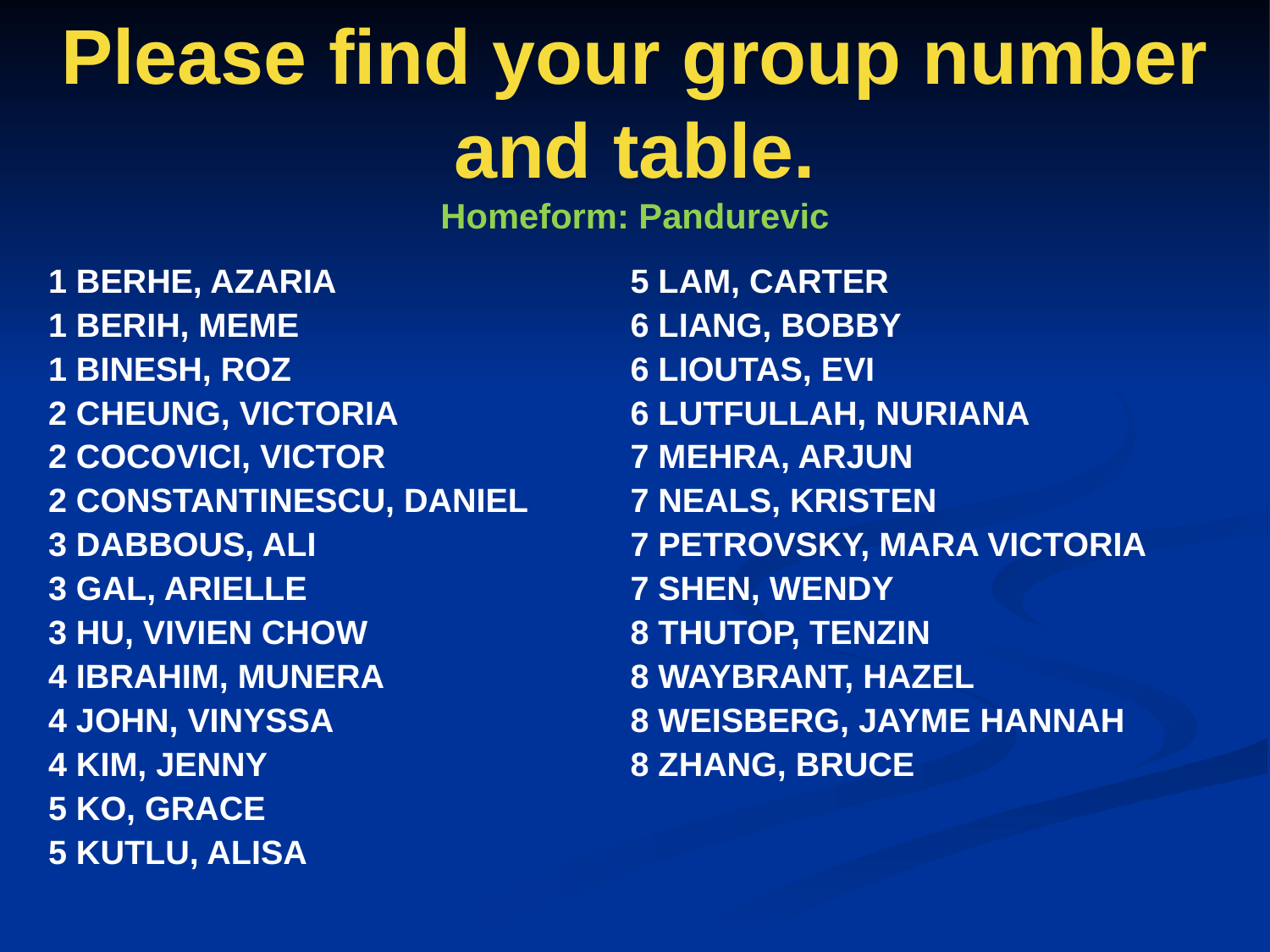

# Please find your group number and table. Homeform: Pandurevic
| 1 BERHE, AZARIA 1 BERIH, MEME 1 BINESH, ROZ 2 CHEUNG, VICTORIA 2 COCOVICI, VICTOR 2 CONSTANTINESCU, DANIEL 3 DABBOUS, ALI 3 GAL, ARIELLE 3 HU, VIVIEN CHOW 4 IBRAHIM, MUNERA 4 JOHN, VINYSSA 4 KIM, JENNY 5 KO, GRACE 5 KUTLU, ALISA | 5 LAM, CARTER 6 LIANG, BOBBY 6 LIOUTAS, EVI 6 LUTFULLAH, NURIANA 7 MEHRA, ARJUN 7 NEALS, KRISTEN 7 PETROVSKY, MARA VICTORIA 7 SHEN, WENDY 8 THUTOP, TENZIN 8 WAYBRANT, HAZEL 8 WEISBERG, JAYME HANNAH 8 ZHANG, BRUCE |
| --- | --- |